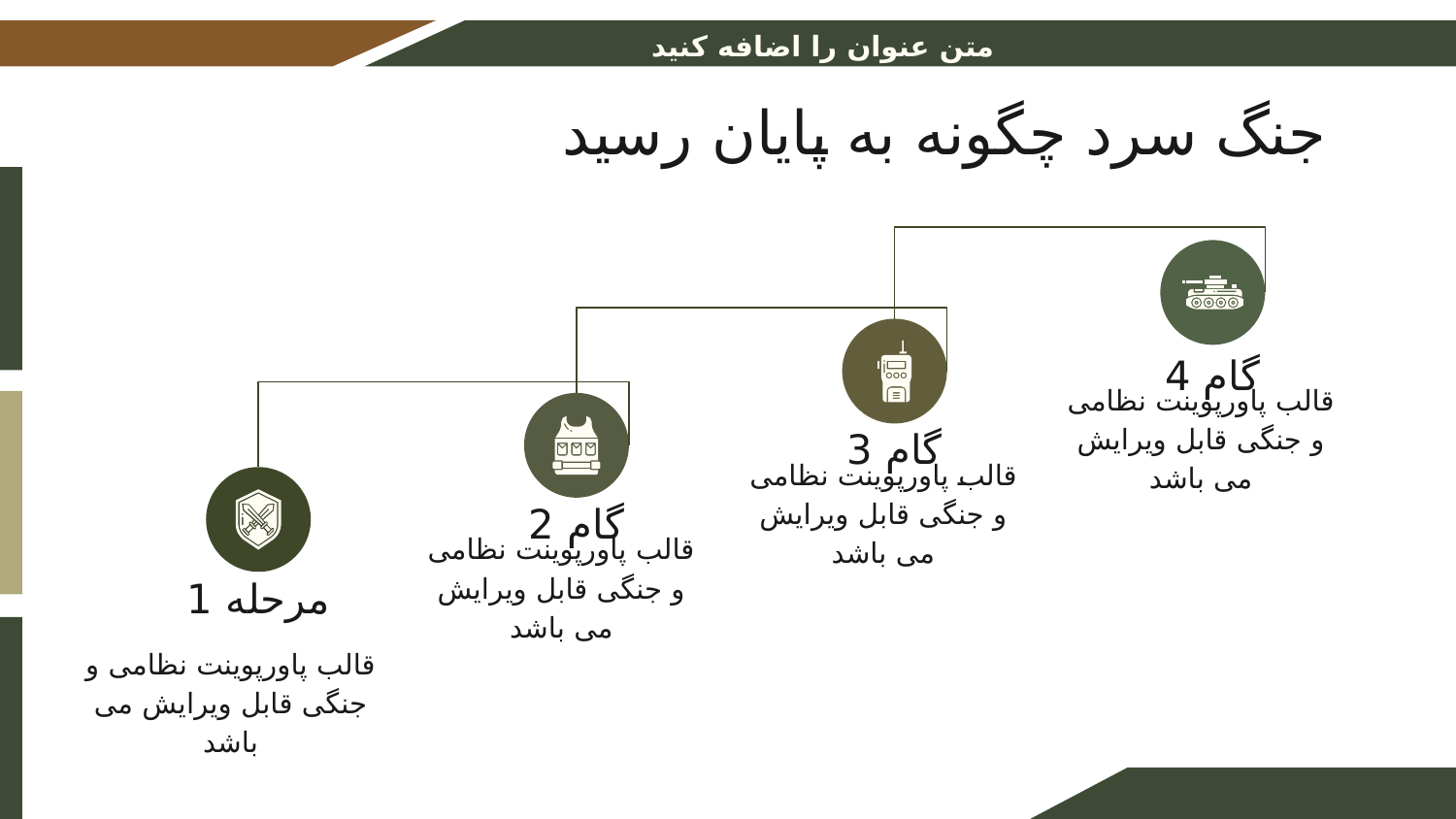

متن عنوان را اضافه کنید
# جنگ سرد چگونه به پایان رسید

گام 4

قالب پاورپوینت نظامی و جنگی قابل ویرایش می باشد

گام 3

قالب پاورپوینت نظامی و جنگی قابل ویرایش می باشد

گام 2
قالب پاورپوینت نظامی و جنگی قابل ویرایش می باشد
مرحله 1
قالب پاورپوینت نظامی و جنگی قابل ویرایش می باشد